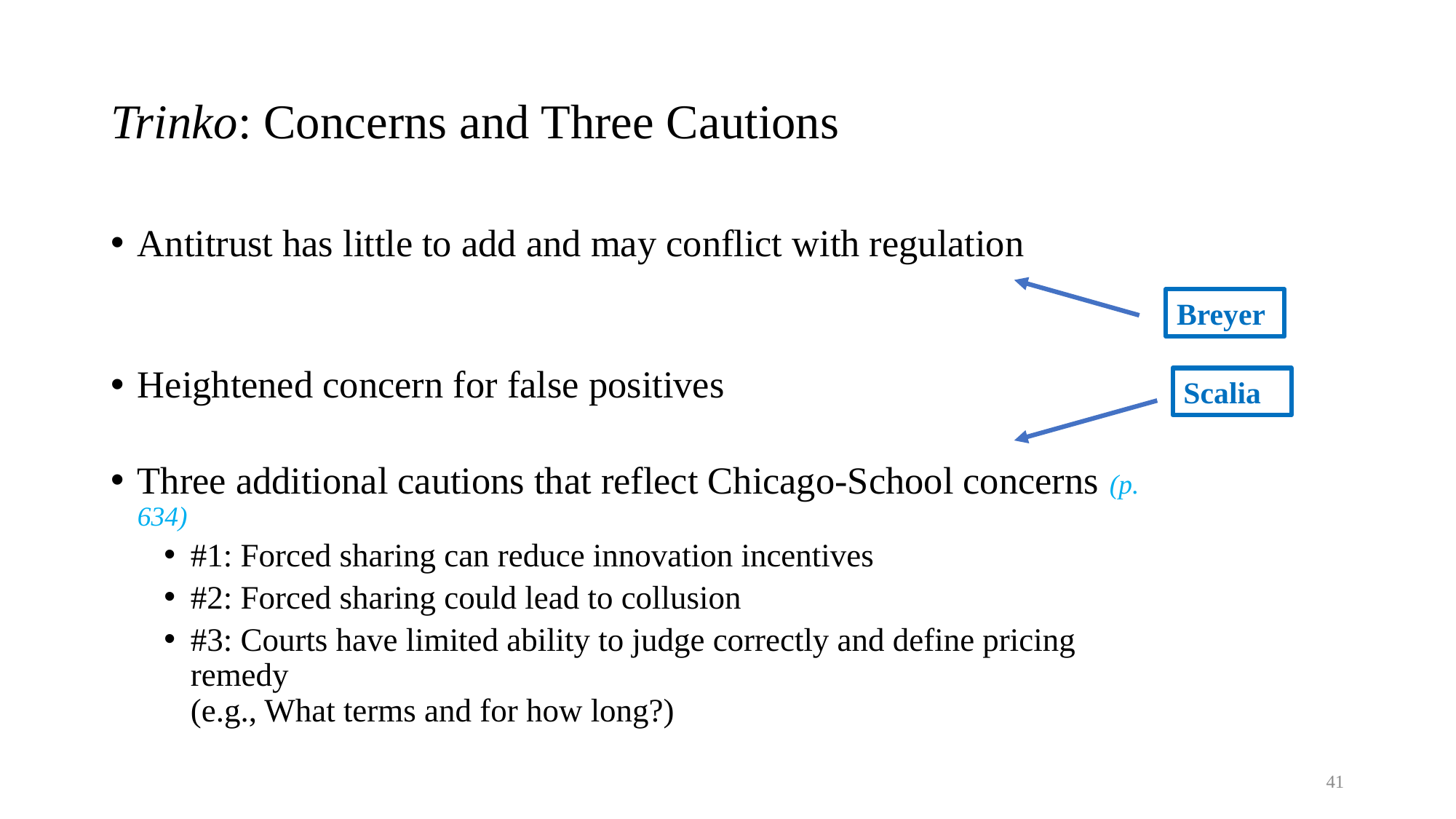

# Trinko: Concerns and Three Cautions
Antitrust has little to add and may conflict with regulation
Heightened concern for false positives
Three additional cautions that reflect Chicago-School concerns (p. 634)
#1: Forced sharing can reduce innovation incentives
#2: Forced sharing could lead to collusion
#3: Courts have limited ability to judge correctly and define pricing remedy
(e.g., What terms and for how long?)

Breyer
Scalia
41